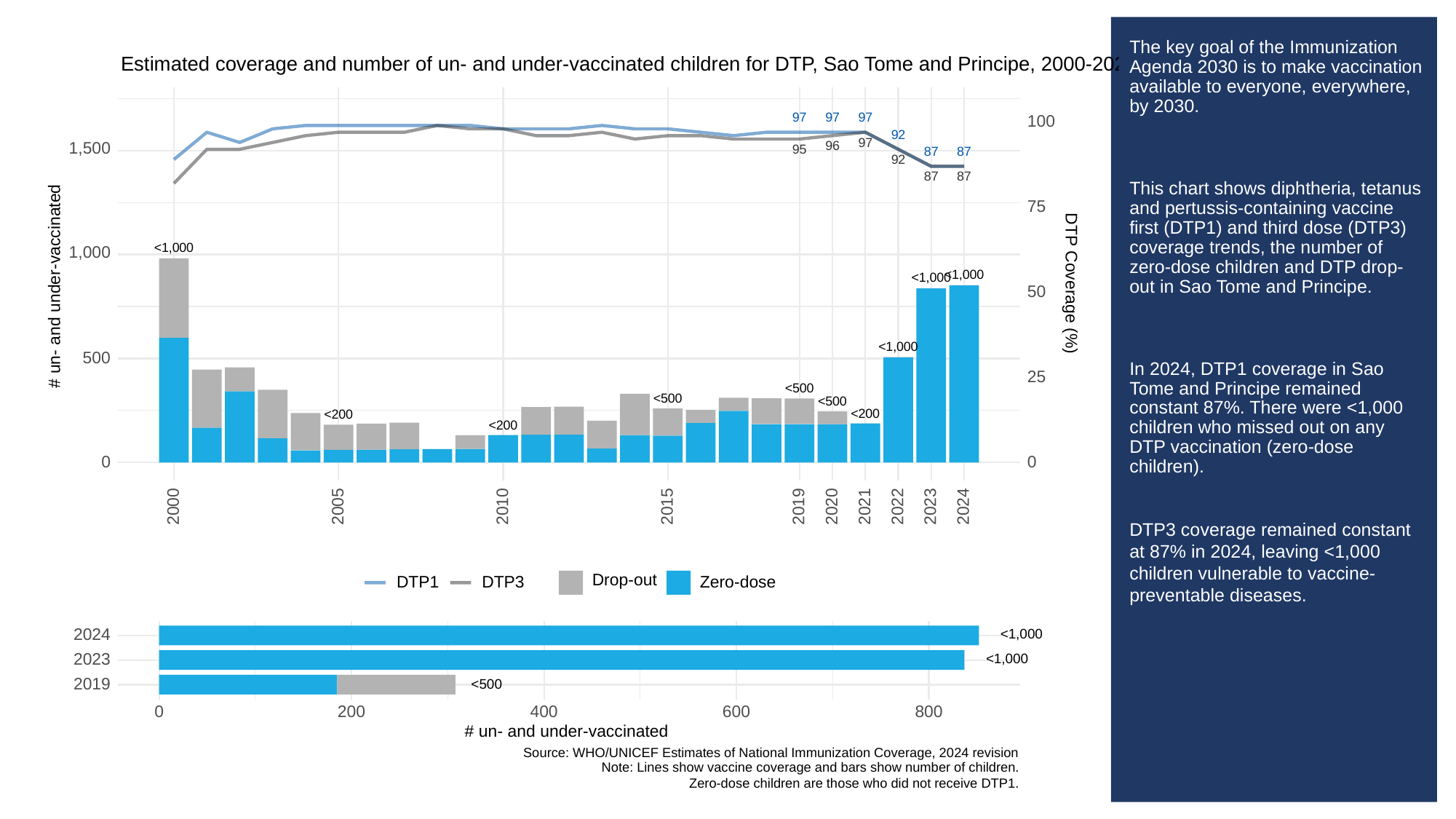

# The key goal of the Immunization Agenda 2030 is to make vaccination available to everyone, everywhere, by 2030.

This chart shows diphtheria, tetanus and pertussis-containing vaccine first (DTP1) and third dose (DTP3) coverage trends, the number of zero-dose children and DTP drop-out in Sao Tome and Principe.

In 2024, DTP1 coverage in Sao Tome and Principe remained constant 87%. There were <1,000 children who missed out on any DTP vaccination (zero-dose children).

DTP3 coverage remained constant at 87% in 2024, leaving <1,000 children vulnerable to vaccine-preventable diseases.

Estimated coverage and number of un- and under-vaccinated children for DTP, Sao Tome and Principe, 2000-2024

97
97
97
100

92
97
96
1,500
95
87
87

92
87
87
75

<1,000
1,000

<1,000
<1,000
DTP Coverage (%)
# un- and under-vaccinated

50

<1,000
500

25
<500

<500
<500

<200

<200

<200

0
0

2023
2000
2005
2010
2015
2019
2020
2021
2022
2024

Drop-out
DTP3
Zero-dose
DTP1

<1,000
2024

<1,000
2023

2019
<500

0
200
400
600
800
# un- and under-vaccinated
Source: WHO/UNICEF Estimates of National Immunization Coverage, 2024 revision
Note: Lines show vaccine coverage and bars show number of children.
Zero-dose children are those who did not receive DTP1.